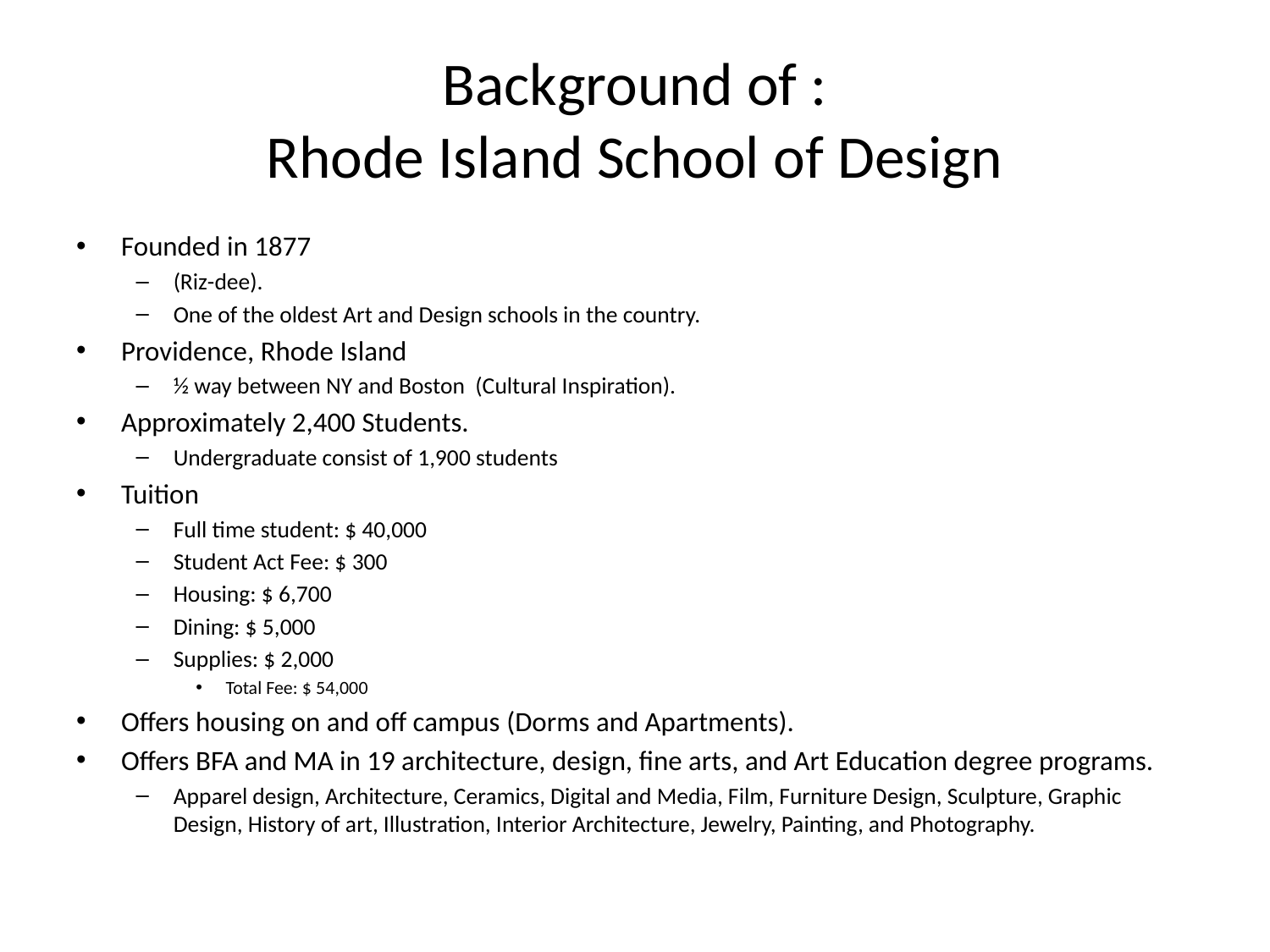

# Background of : Rhode Island School of Design
Founded in 1877
(Riz-dee).
One of the oldest Art and Design schools in the country.
Providence, Rhode Island
½ way between NY and Boston  (Cultural Inspiration).
Approximately 2,400 Students.
Undergraduate consist of 1,900 students
Tuition
Full time student: $ 40,000
Student Act Fee: $ 300
Housing: $ 6,700
Dining: $ 5,000
Supplies: $ 2,000
Total Fee: $ 54,000
Offers housing on and off campus (Dorms and Apartments).
Offers BFA and MA in 19 architecture, design, fine arts, and Art Education degree programs.
Apparel design, Architecture, Ceramics, Digital and Media, Film, Furniture Design, Sculpture, Graphic Design, History of art, Illustration, Interior Architecture, Jewelry, Painting, and Photography.